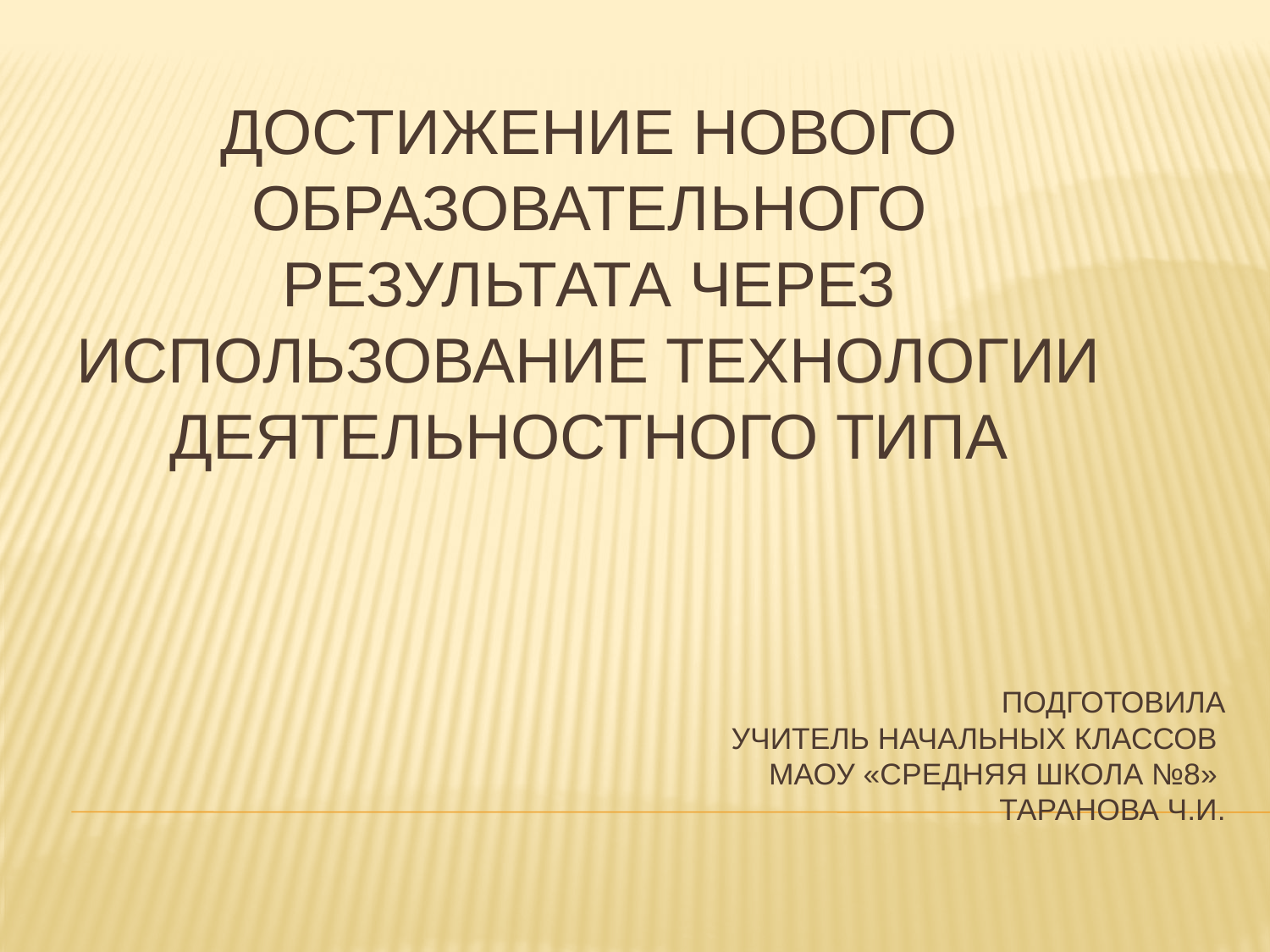

Достижение нового образовательного результата через использование технологии деятельностного типа

# Подготовила учитель начальных классов МАОУ «Средняя школа №8» Таранова Ч.И.